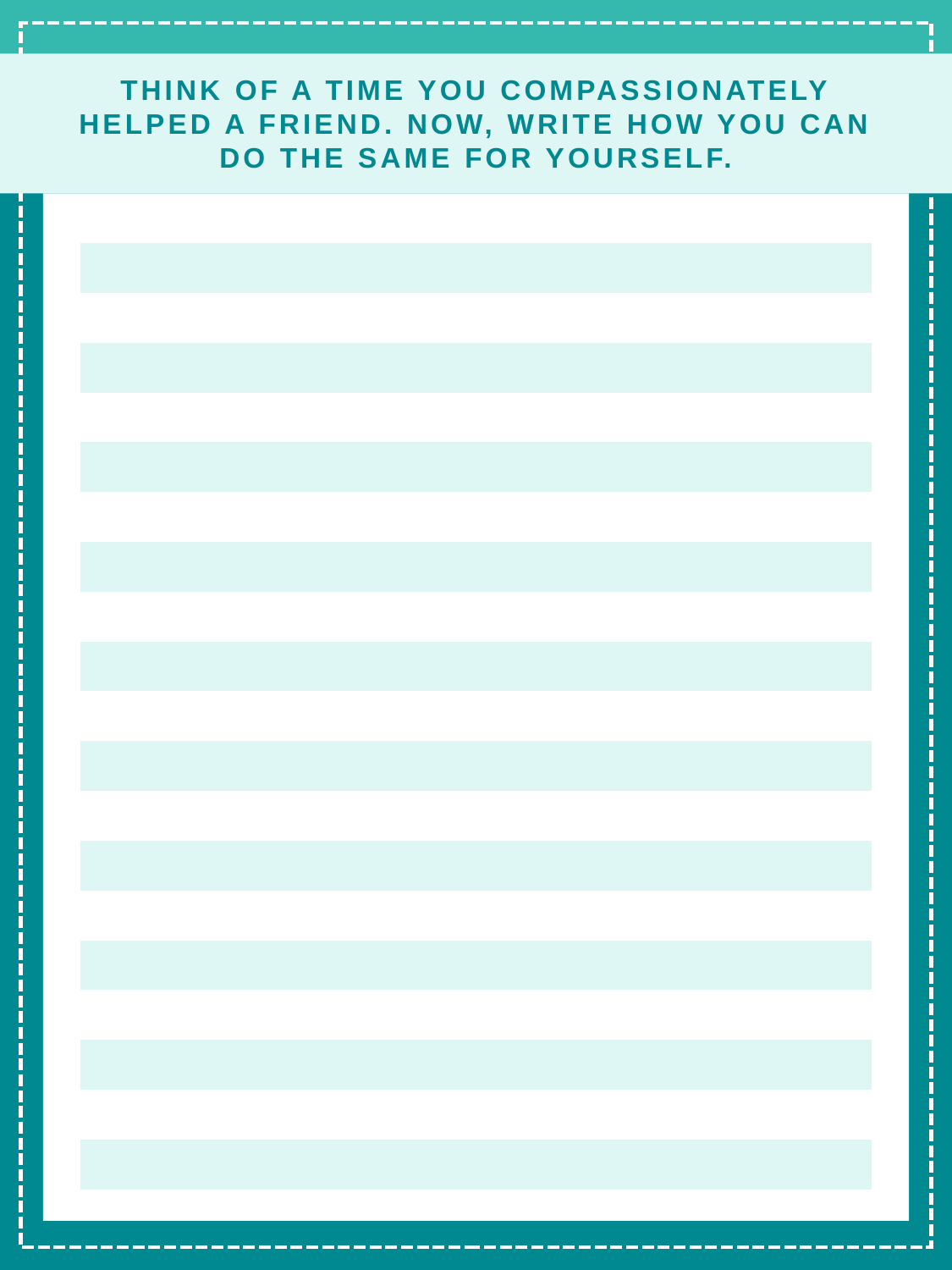

THINK OF A TIME YOU COMPASSIONATELY HELPED A FRIEND. NOW, WRITE HOW YOU CAN DO THE SAME FOR YOURSELF.

|  |
| --- |
|  |
|  |
|  |
|  |
|  |
|  |
|  |
|  |
|  |
|  |
|  |
|  |
|  |
|  |
|  |
|  |
|  |
|  |